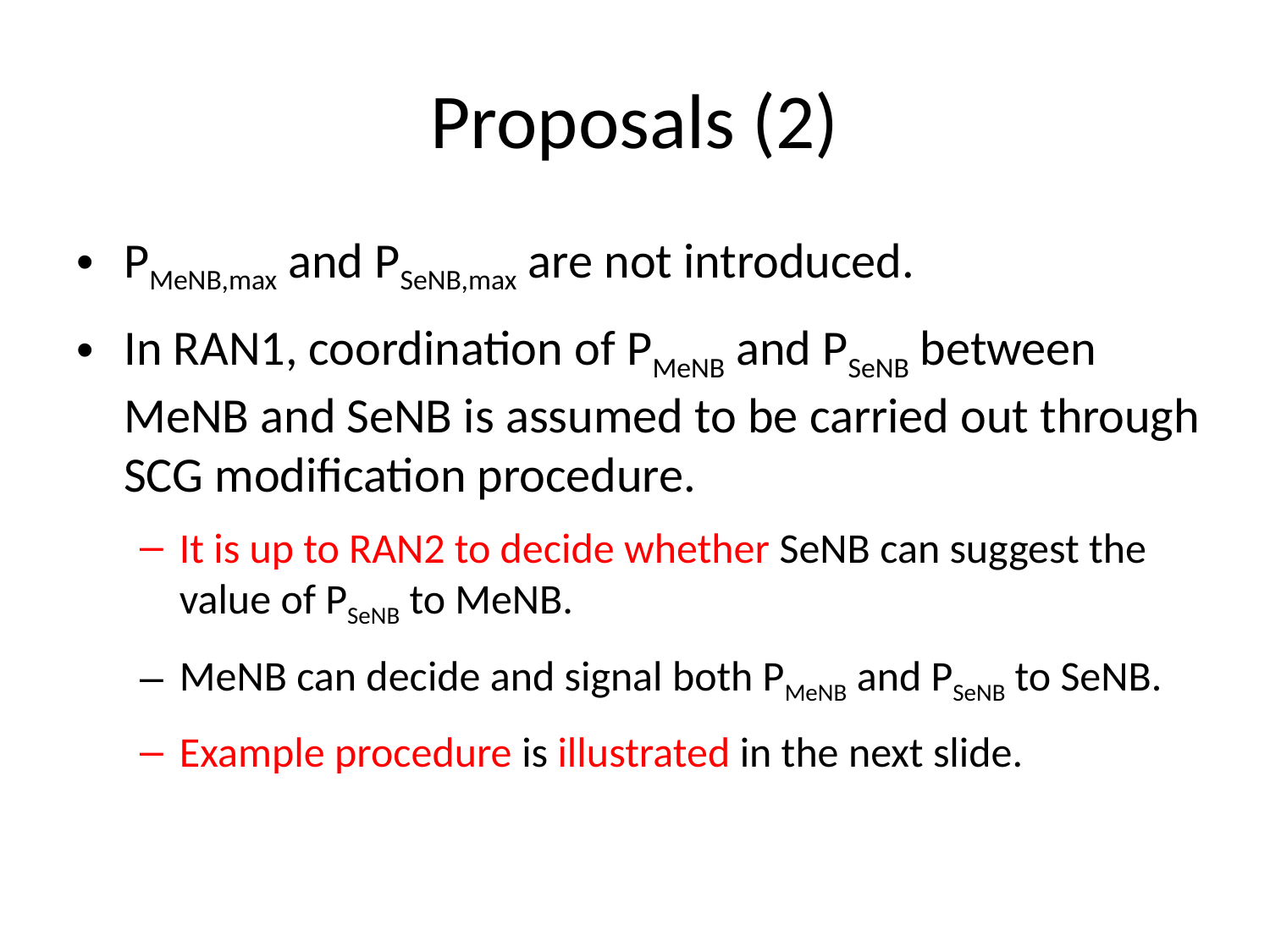

# Proposals (2)
PMeNB,max and PSeNB,max are not introduced.
In RAN1, coordination of PMeNB and PSeNB between MeNB and SeNB is assumed to be carried out through SCG modification procedure.
It is up to RAN2 to decide whether SeNB can suggest the value of PSeNB to MeNB.
MeNB can decide and signal both PMeNB and PSeNB to SeNB.
Example procedure is illustrated in the next slide.